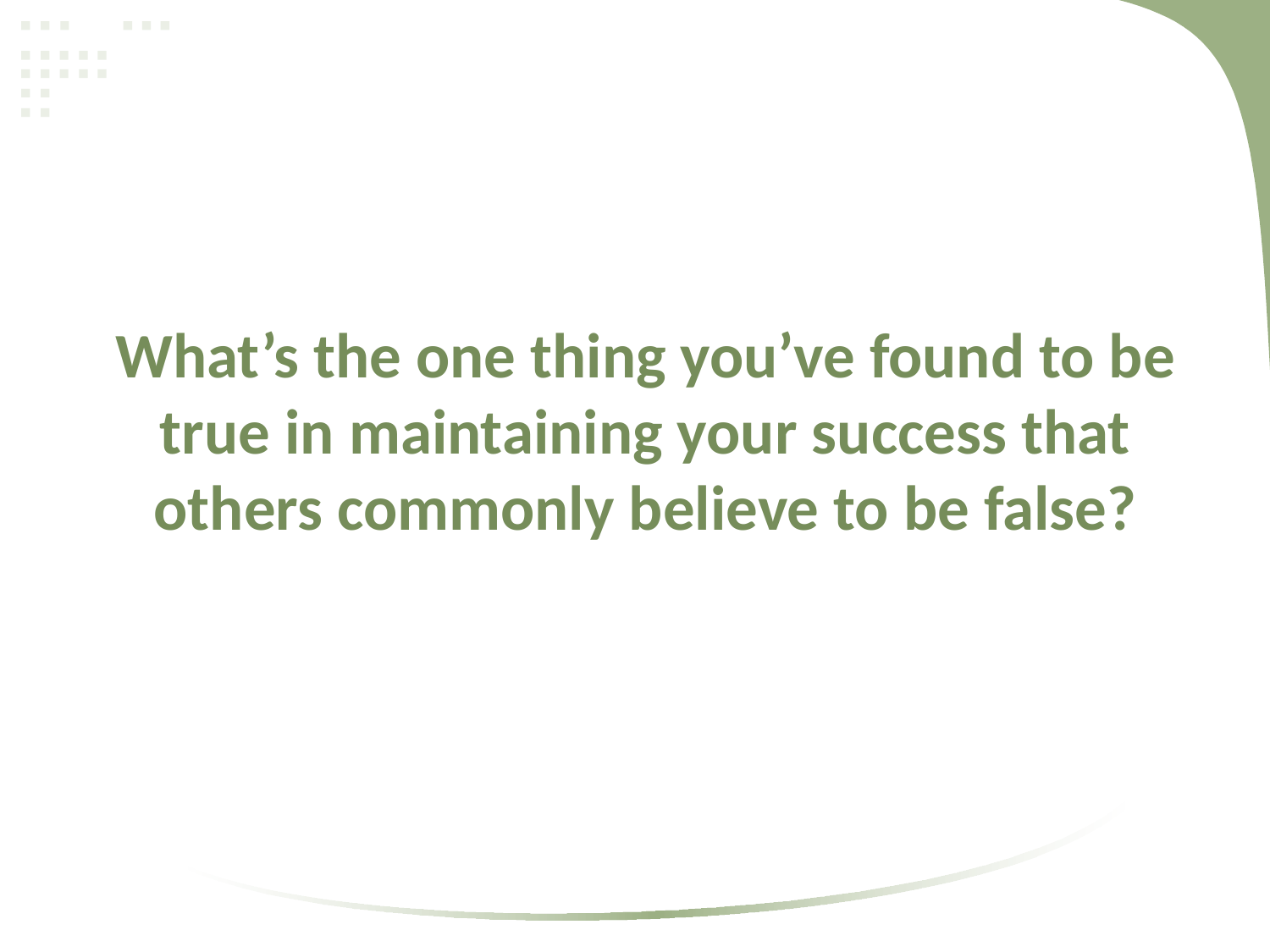

# What’s the one thing you’ve found to be true in maintaining your success that others commonly believe to be false?